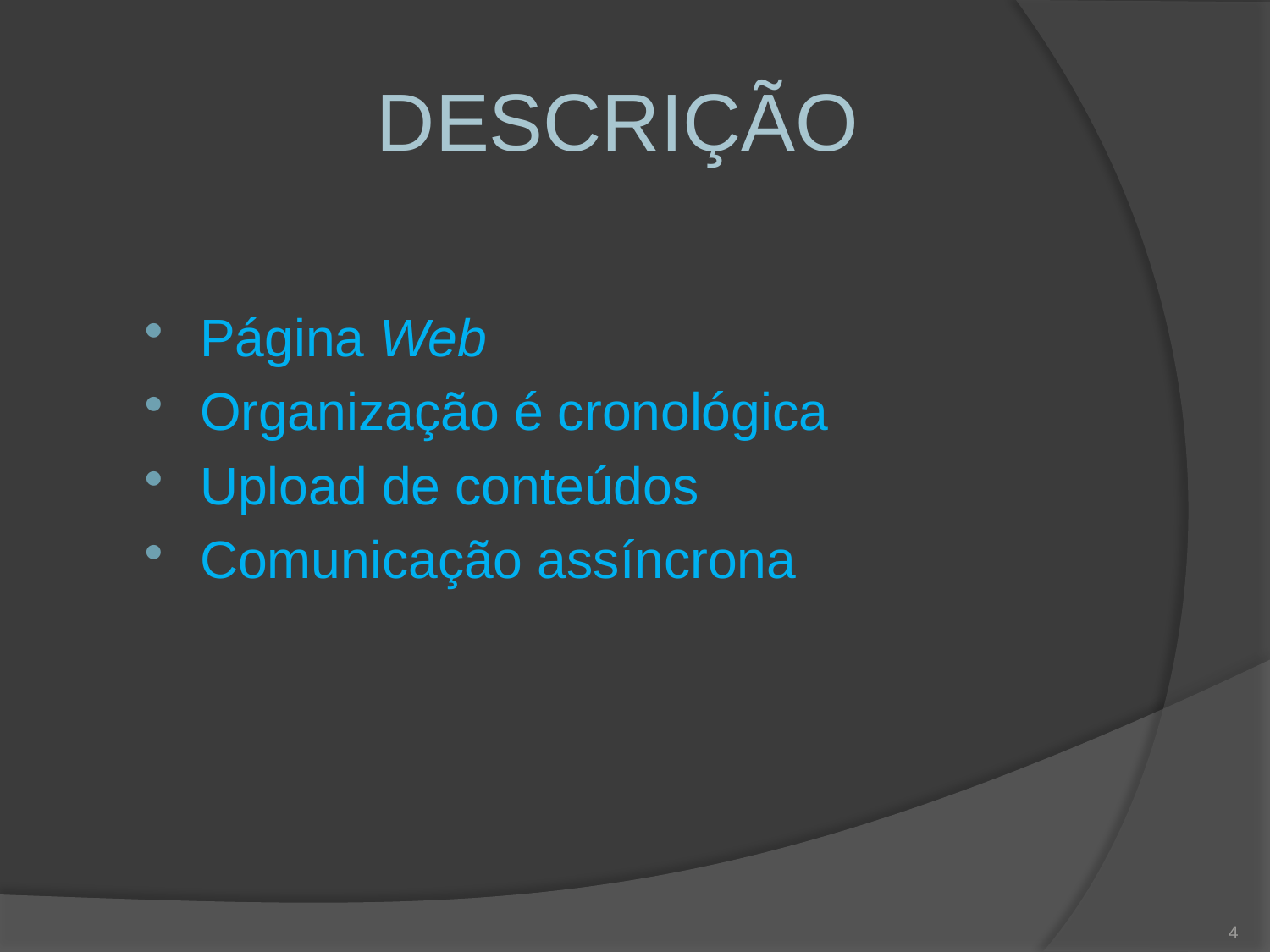

# DESCRIÇÃO
Página Web
Organização é cronológica
Upload de conteúdos
Comunicação assíncrona

4